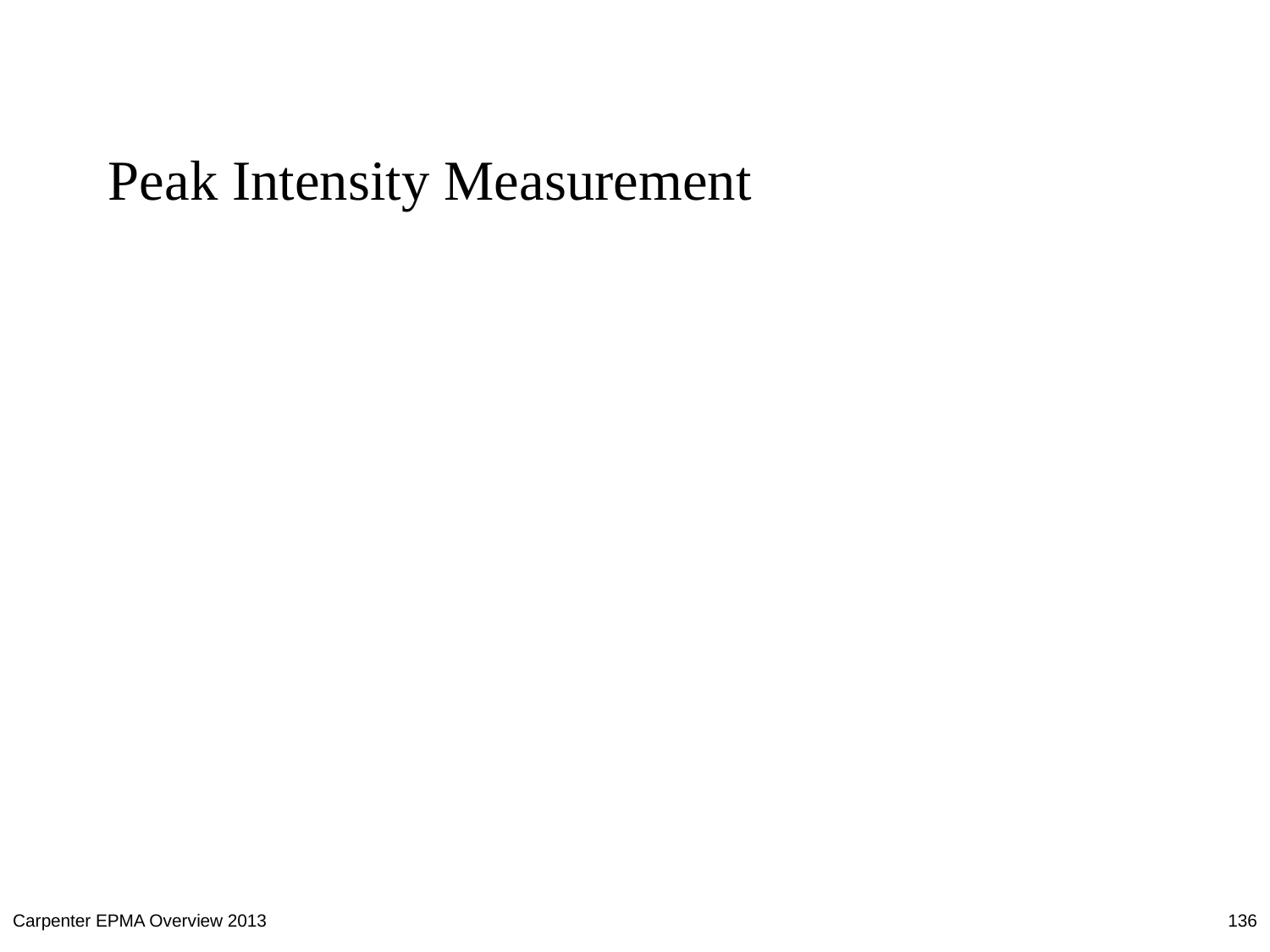

# Peak Intensity Measurement
Carpenter EPMA Overview 2013
136